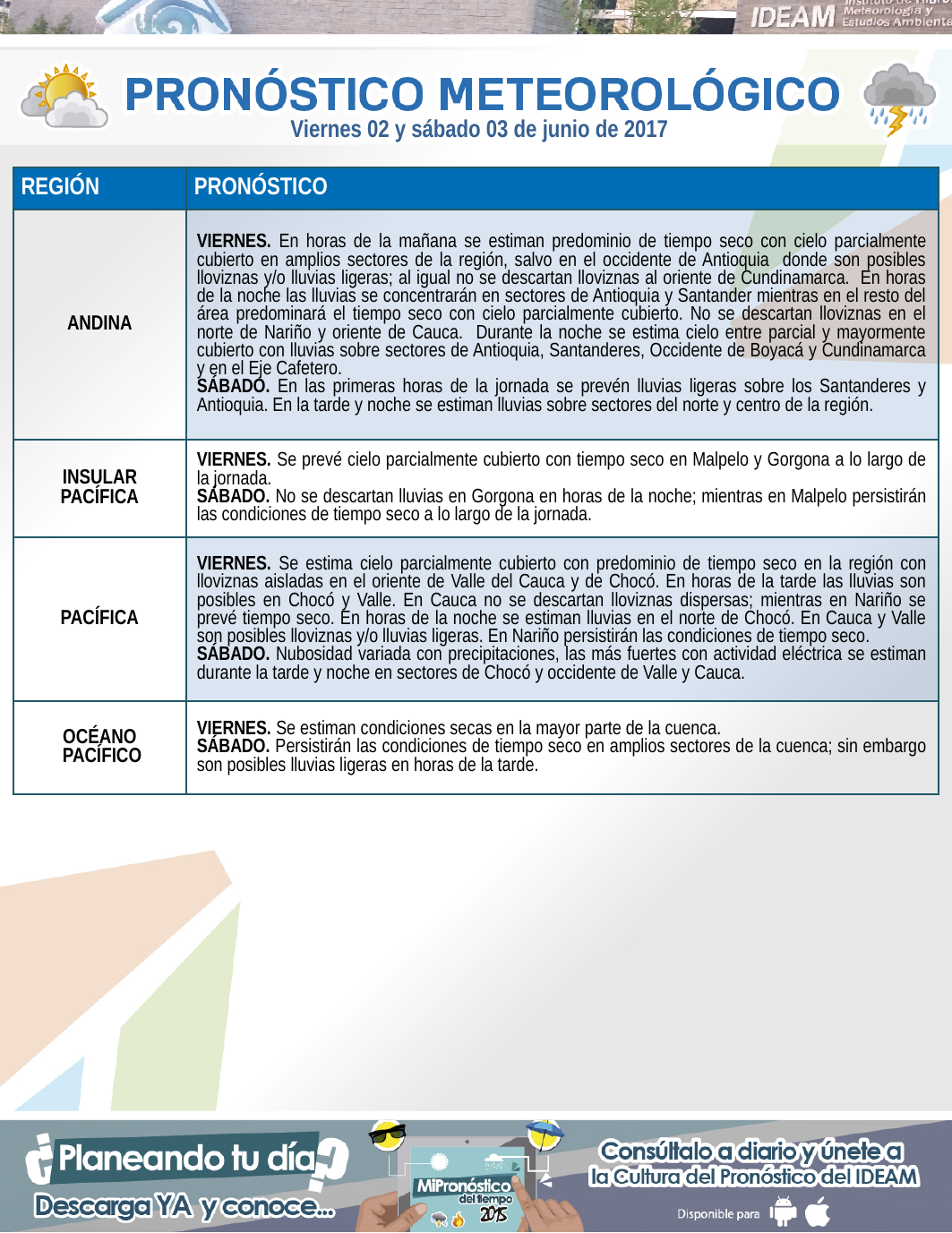

Viernes 02 y sábado 03 de junio de 2017
| REGIÓN | PRONÓSTICO |
| --- | --- |
| ANDINA | VIERNES. En horas de la mañana se estiman predominio de tiempo seco con cielo parcialmente cubierto en amplios sectores de la región, salvo en el occidente de Antioquia donde son posibles lloviznas y/o lluvias ligeras; al igual no se descartan lloviznas al oriente de Cundinamarca. En horas de la noche las lluvias se concentrarán en sectores de Antioquia y Santander mientras en el resto del área predominará el tiempo seco con cielo parcialmente cubierto. No se descartan lloviznas en el norte de Nariño y oriente de Cauca. Durante la noche se estima cielo entre parcial y mayormente cubierto con lluvias sobre sectores de Antioquia, Santanderes, Occidente de Boyacá y Cundinamarca y en el Eje Cafetero. SÁBADO. En las primeras horas de la jornada se prevén lluvias ligeras sobre los Santanderes y Antioquia. En la tarde y noche se estiman lluvias sobre sectores del norte y centro de la región. |
| INSULAR PACÍFICA | VIERNES. Se prevé cielo parcialmente cubierto con tiempo seco en Malpelo y Gorgona a lo largo de la jornada. SÁBADO. No se descartan lluvias en Gorgona en horas de la noche; mientras en Malpelo persistirán las condiciones de tiempo seco a lo largo de la jornada. |
| PACÍFICA | VIERNES. Se estima cielo parcialmente cubierto con predominio de tiempo seco en la región con lloviznas aisladas en el oriente de Valle del Cauca y de Chocó. En horas de la tarde las lluvias son posibles en Chocó y Valle. En Cauca no se descartan lloviznas dispersas; mientras en Nariño se prevé tiempo seco. En horas de la noche se estiman lluvias en el norte de Chocó. En Cauca y Valle son posibles lloviznas y/o lluvias ligeras. En Nariño persistirán las condiciones de tiempo seco. SÁBADO. Nubosidad variada con precipitaciones, las más fuertes con actividad eléctrica se estiman durante la tarde y noche en sectores de Chocó y occidente de Valle y Cauca. |
| OCÉANO PACÍFICO | VIERNES. Se estiman condiciones secas en la mayor parte de la cuenca. SÁBADO. Persistirán las condiciones de tiempo seco en amplios sectores de la cuenca; sin embargo son posibles lluvias ligeras en horas de la tarde. |